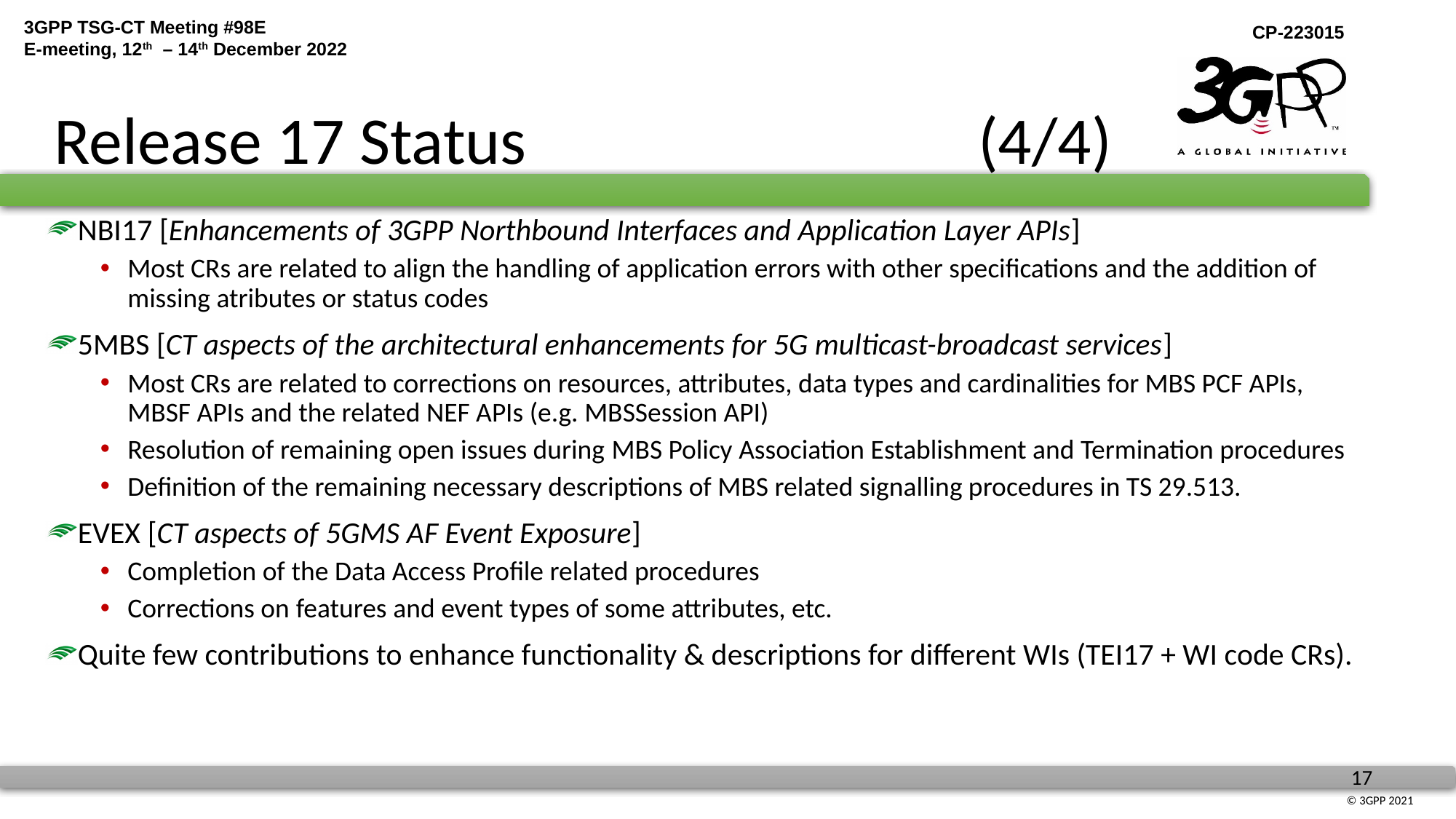

# Release 17 Status                              (4/4)
NBI17 [Enhancements of 3GPP Northbound Interfaces and Application Layer APIs]
Most CRs are related to align the handling of application errors with other specifications and the addition of missing atributes or status codes
5MBS [CT aspects of the architectural enhancements for 5G multicast-broadcast services]
Most CRs are related to corrections on resources, attributes, data types and cardinalities for MBS PCF APIs, MBSF APIs and the related NEF APIs (e.g. MBSSession API)
Resolution of remaining open issues during MBS Policy Association Establishment and Termination procedures
Definition of the remaining necessary descriptions of MBS related signalling procedures in TS 29.513.
EVEX [CT aspects of 5GMS AF Event Exposure]
Completion of the Data Access Profile related procedures
Corrections on features and event types of some attributes, etc.
Quite few contributions to enhance functionality & descriptions for different WIs (TEI17 + WI code CRs).